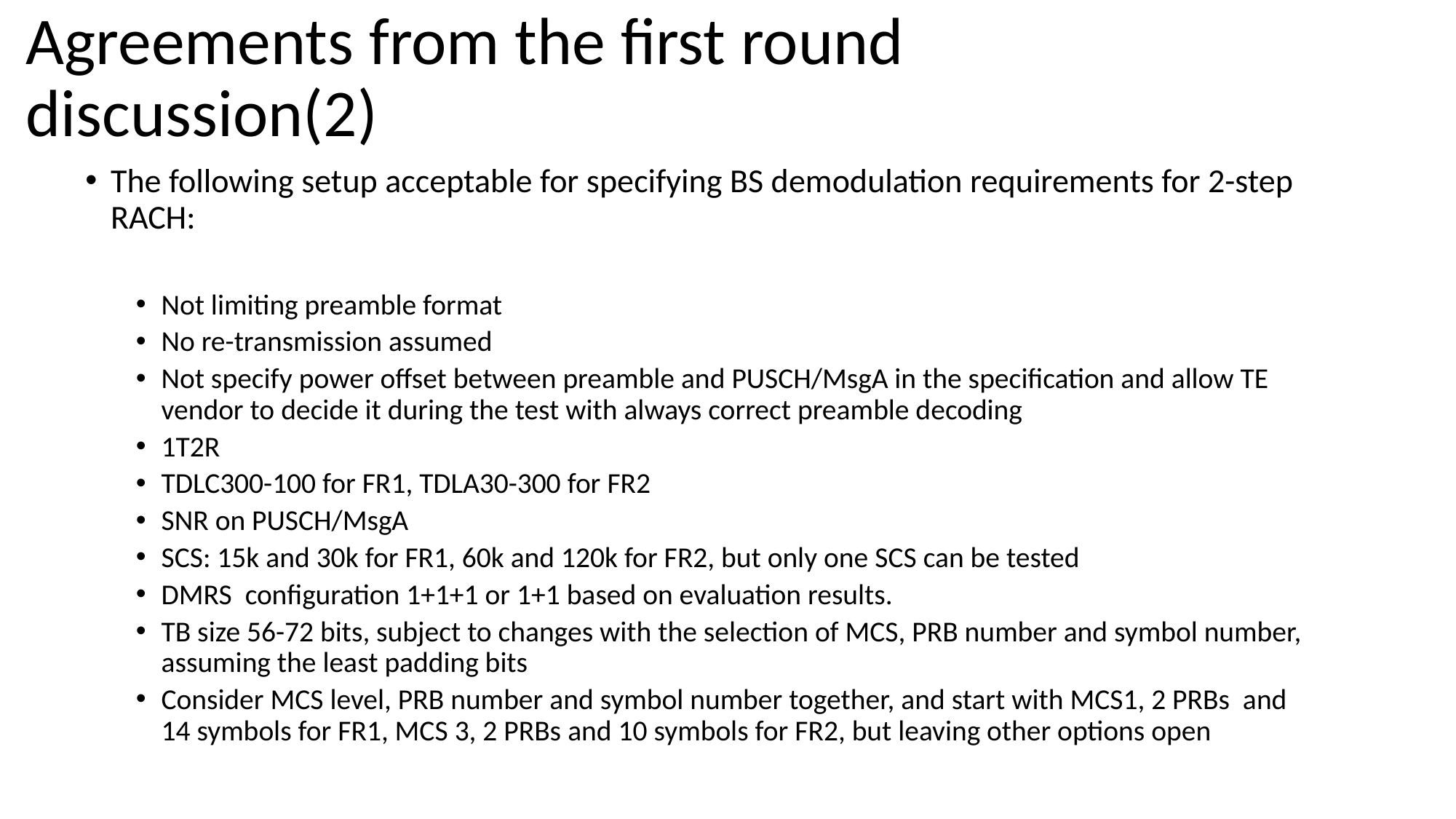

# Agreements from the first round discussion(2)
The following setup acceptable for specifying BS demodulation requirements for 2-step RACH:

Not limiting preamble format
No re-transmission assumed
Not specify power offset between preamble and PUSCH/MsgA in the specification and allow TE vendor to decide it during the test with always correct preamble decoding
1T2R
TDLC300-100 for FR1, TDLA30-300 for FR2
SNR on PUSCH/MsgA
SCS: 15k and 30k for FR1, 60k and 120k for FR2, but only one SCS can be tested
DMRS  configuration 1+1+1 or 1+1 based on evaluation results.
TB size 56-72 bits, subject to changes with the selection of MCS, PRB number and symbol number, assuming the least padding bits
Consider MCS level, PRB number and symbol number together, and start with MCS1, 2 PRBs  and 14 symbols for FR1, MCS 3, 2 PRBs and 10 symbols for FR2, but leaving other options open